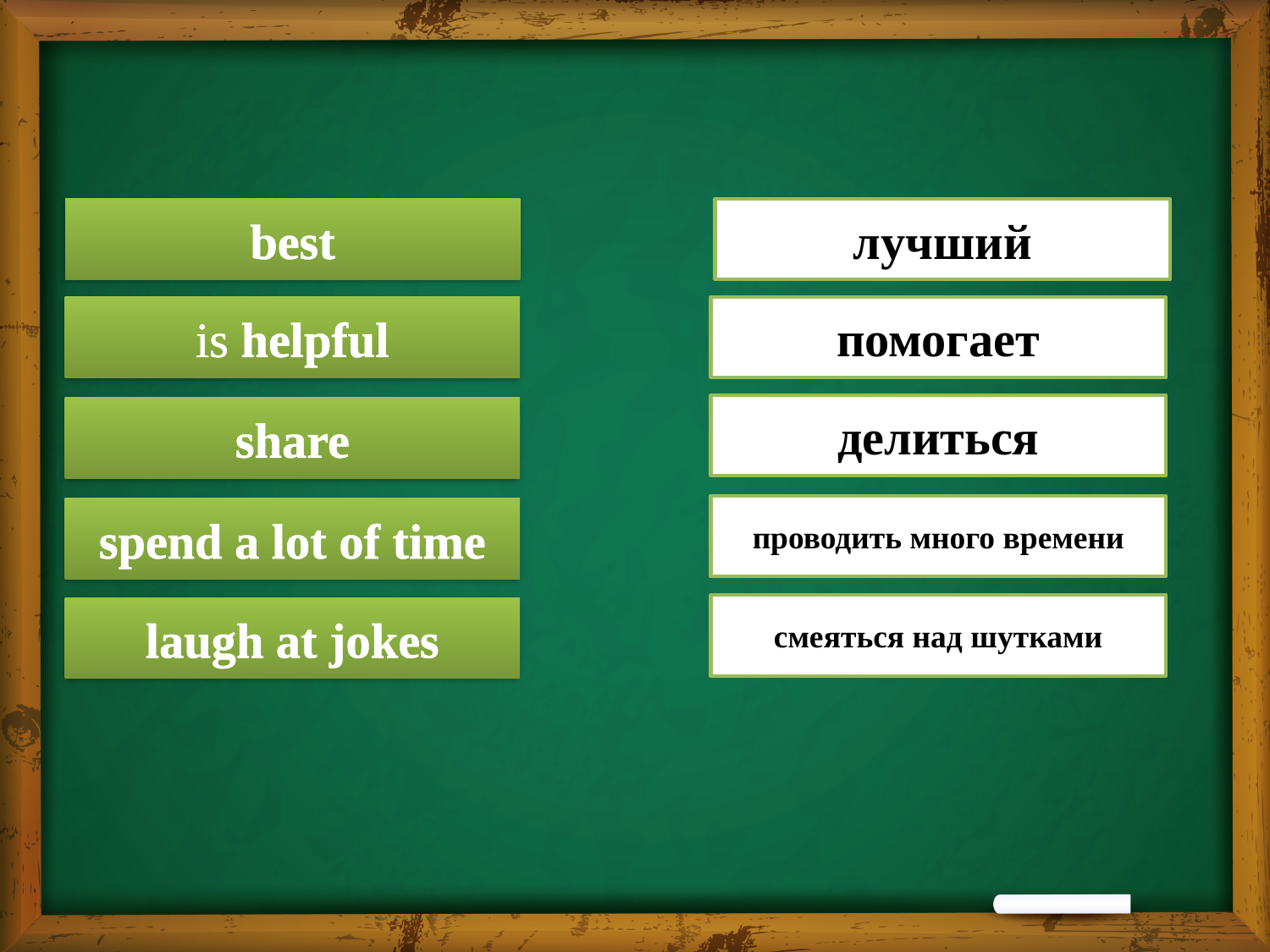

best
лучший
помогает
is helpful
делиться
share
проводить много времени
spend a lot of time
смеяться над шутками
laugh at jokes